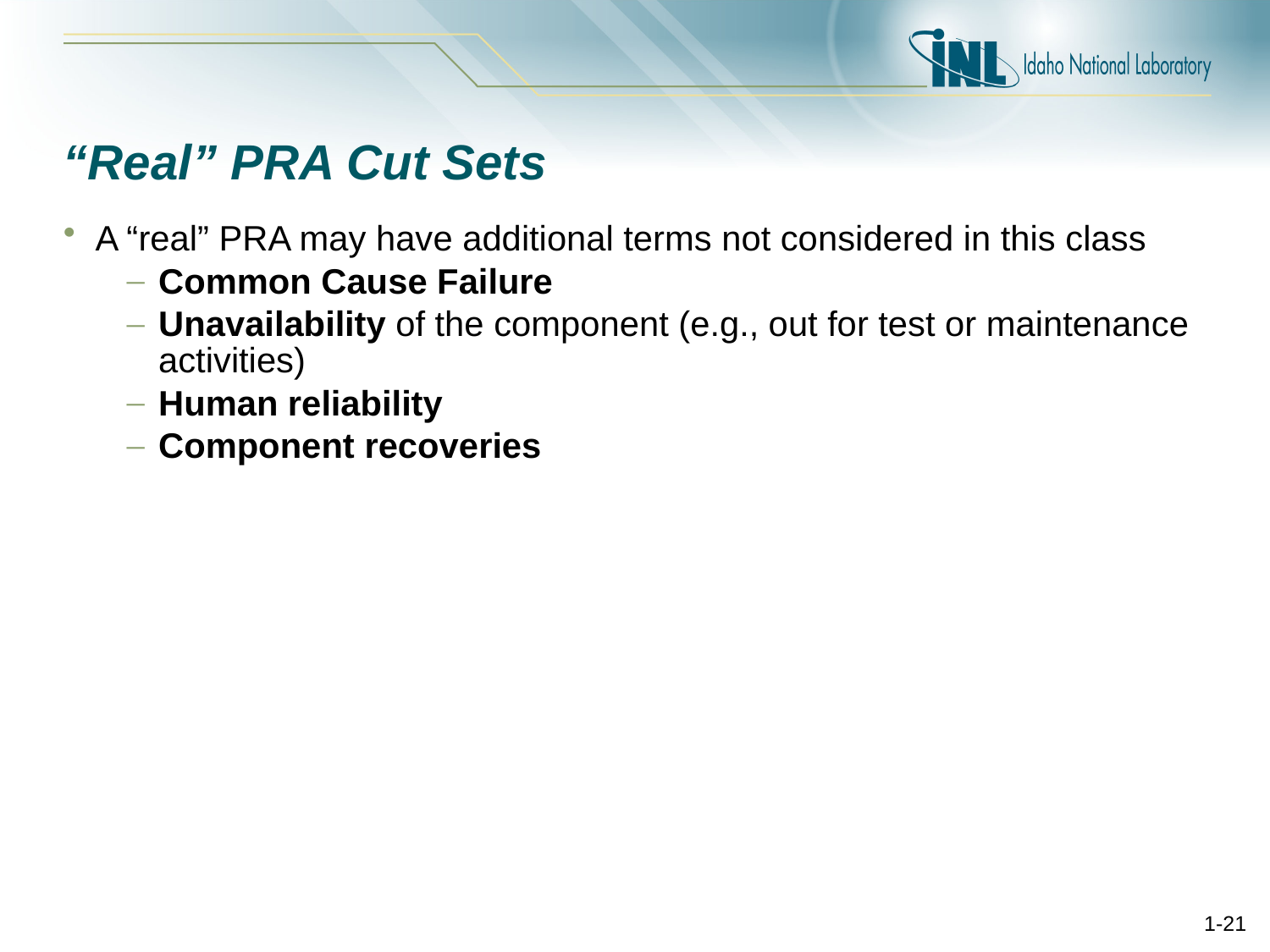

# “Real” PRA Cut Sets
A “real” PRA may have additional terms not considered in this class
Common Cause Failure
Unavailability of the component (e.g., out for test or maintenance activities)
Human reliability
Component recoveries
1-21